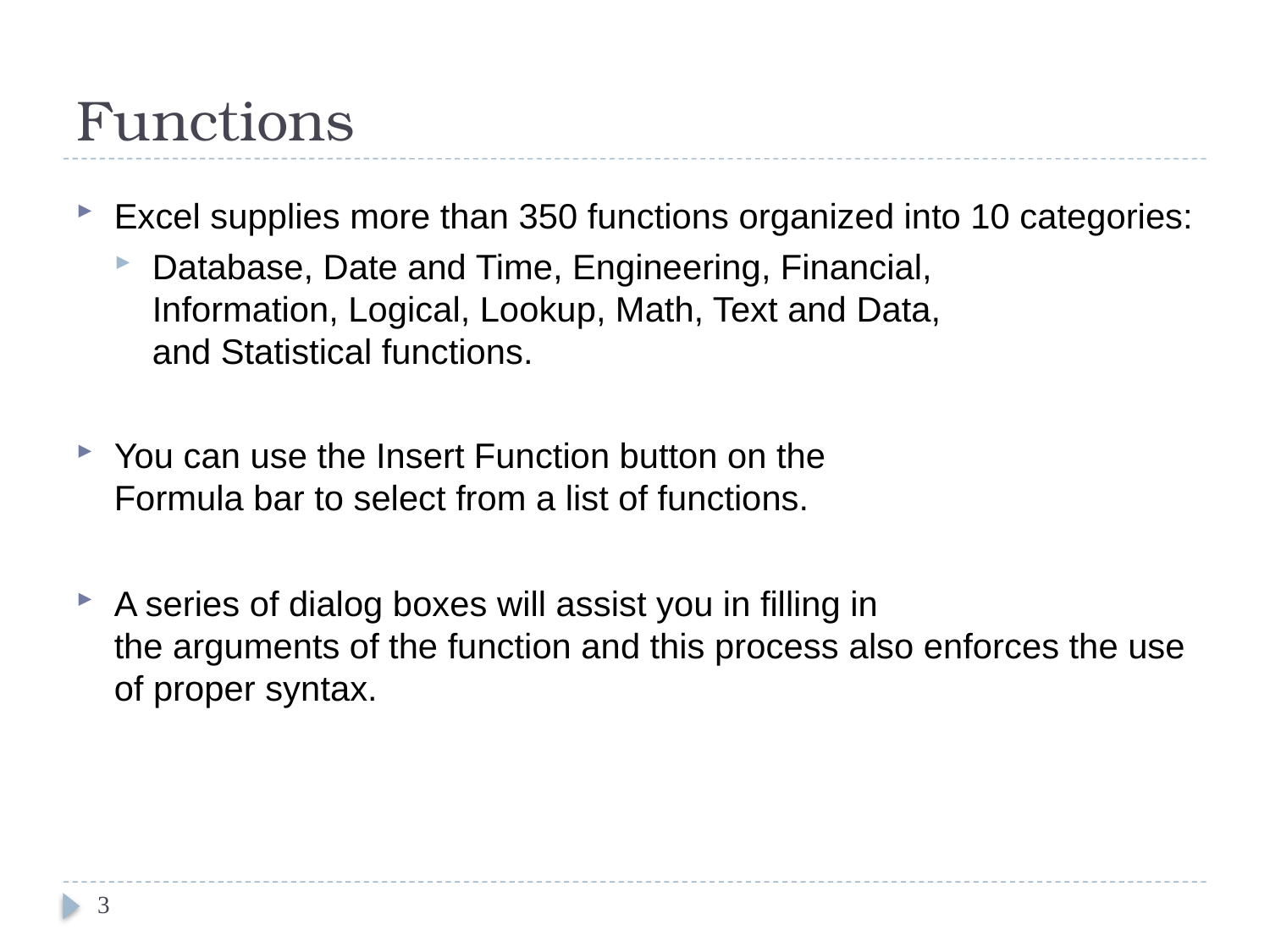

# Functions
Excel supplies more than 350 functions organized into 10 categories:
Database, Date and Time, Engineering, Financial,
Information, Logical, Lookup, Math, Text and Data,
and Statistical functions.

You can use the Insert Function button on the
Formula bar to select from a list of functions.

A series of dialog boxes will assist you in filling in
the arguments of the function and this process also enforces the use of proper syntax.
3